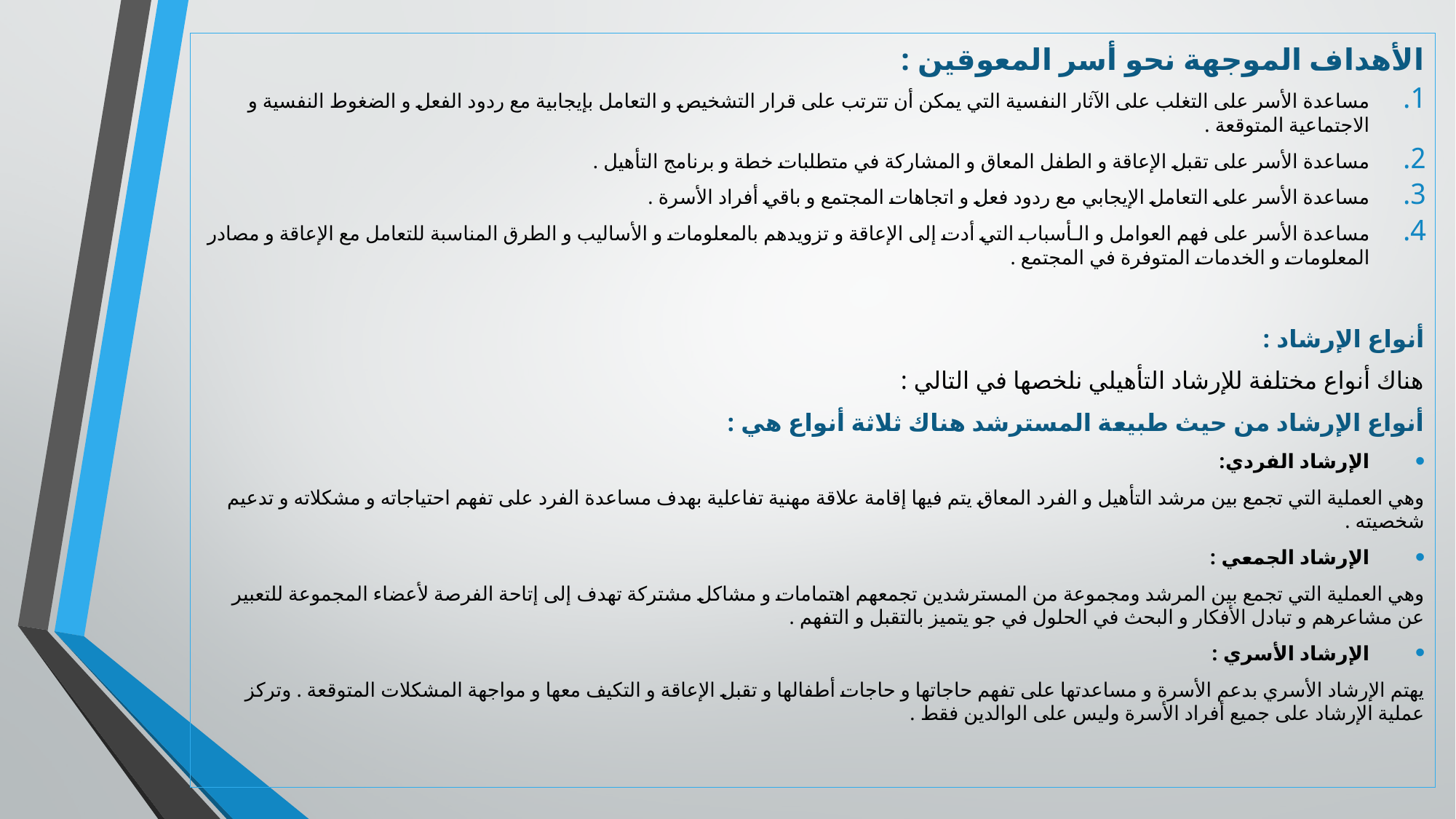

الأهداف الموجهة نحو أسر المعوقين :
مساعدة الأسر على التغلب على الآثار النفسية التي يمكن أن تترتب على قرار التشخيص و التعامل بإيجابية مع ردود الفعل و الضغوط النفسية و الاجتماعية المتوقعة .
مساعدة الأسر على تقبل الإعاقة و الطفل المعاق و المشاركة في متطلبات خطة و برنامج التأهيل .
مساعدة الأسر على التعامل الإيجابي مع ردود فعل و اتجاهات المجتمع و باقي أفراد الأسرة .
مساعدة الأسر على فهم العوامل و الـأسباب التي أدت إلى الإعاقة و تزويدهم بالمعلومات و الأساليب و الطرق المناسبة للتعامل مع الإعاقة و مصادر المعلومات و الخدمات المتوفرة في المجتمع .

أنواع الإرشاد :
هناك أنواع مختلفة للإرشاد التأهيلي نلخصها في التالي :
أنواع الإرشاد من حيث طبيعة المسترشد هناك ثلاثة أنواع هي :
الإرشاد الفردي:
وهي العملية التي تجمع بين مرشد التأهيل و الفرد المعاق يتم فيها إقامة علاقة مهنية تفاعلية بهدف مساعدة الفرد على تفهم احتياجاته و مشكلاته و تدعيم شخصيته .
الإرشاد الجمعي :
وهي العملية التي تجمع بين المرشد ومجموعة من المسترشدين تجمعهم اهتمامات و مشاكل مشتركة تهدف إلى إتاحة الفرصة لأعضاء المجموعة للتعبير عن مشاعرهم و تبادل الأفكار و البحث في الحلول في جو يتميز بالتقبل و التفهم .
الإرشاد الأسري :
يهتم الإرشاد الأسري بدعم الأسرة و مساعدتها على تفهم حاجاتها و حاجات أطفالها و تقبل الإعاقة و التكيف معها و مواجهة المشكلات المتوقعة . وتركز عملية الإرشاد على جميع أفراد الأسرة وليس على الوالدين فقط .